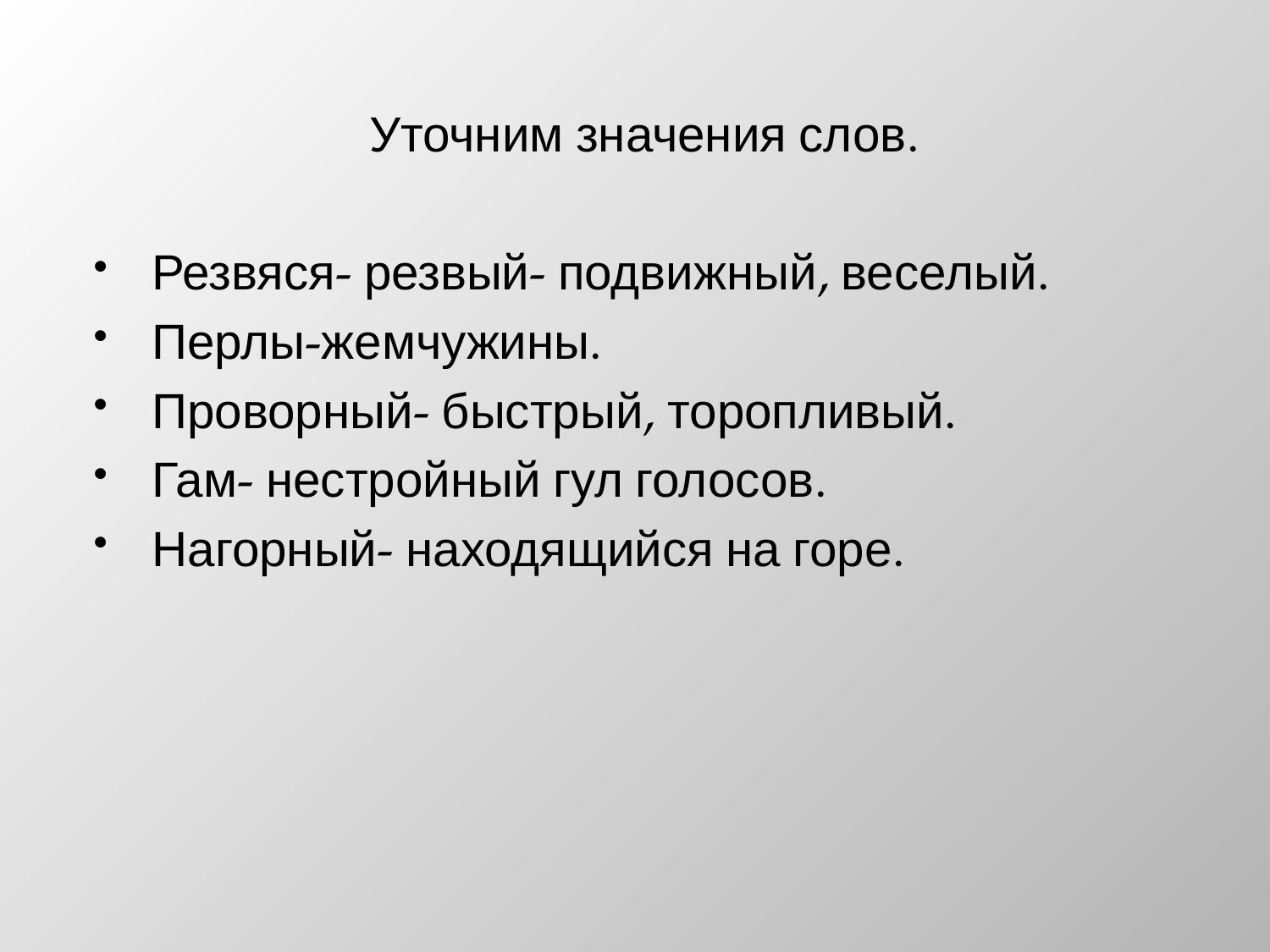

Уточним значения слов.

Резвяся- резвый- подвижный, веселый.
Перлы-жемчужины.
Проворный- быстрый, торопливый.
Гам- нестройный гул голосов.
Нагорный- находящийся на горе.